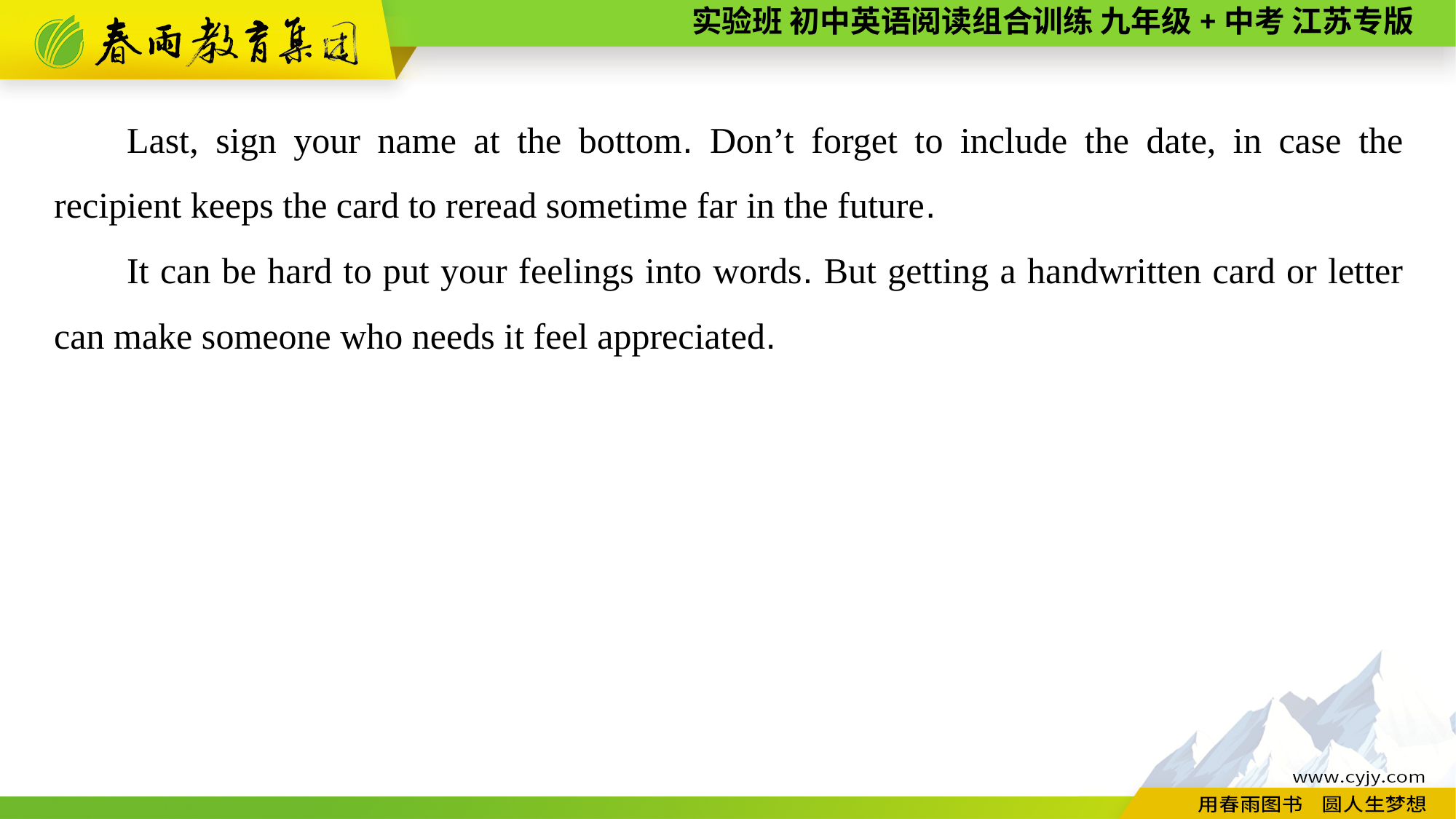

Last, sign your name at the bottom. Don’t forget to include the date, in case the recipient keeps the card to reread sometime far in the future.
It can be hard to put your feelings into words. But getting a handwritten card or letter can make someone who needs it feel appreciated.